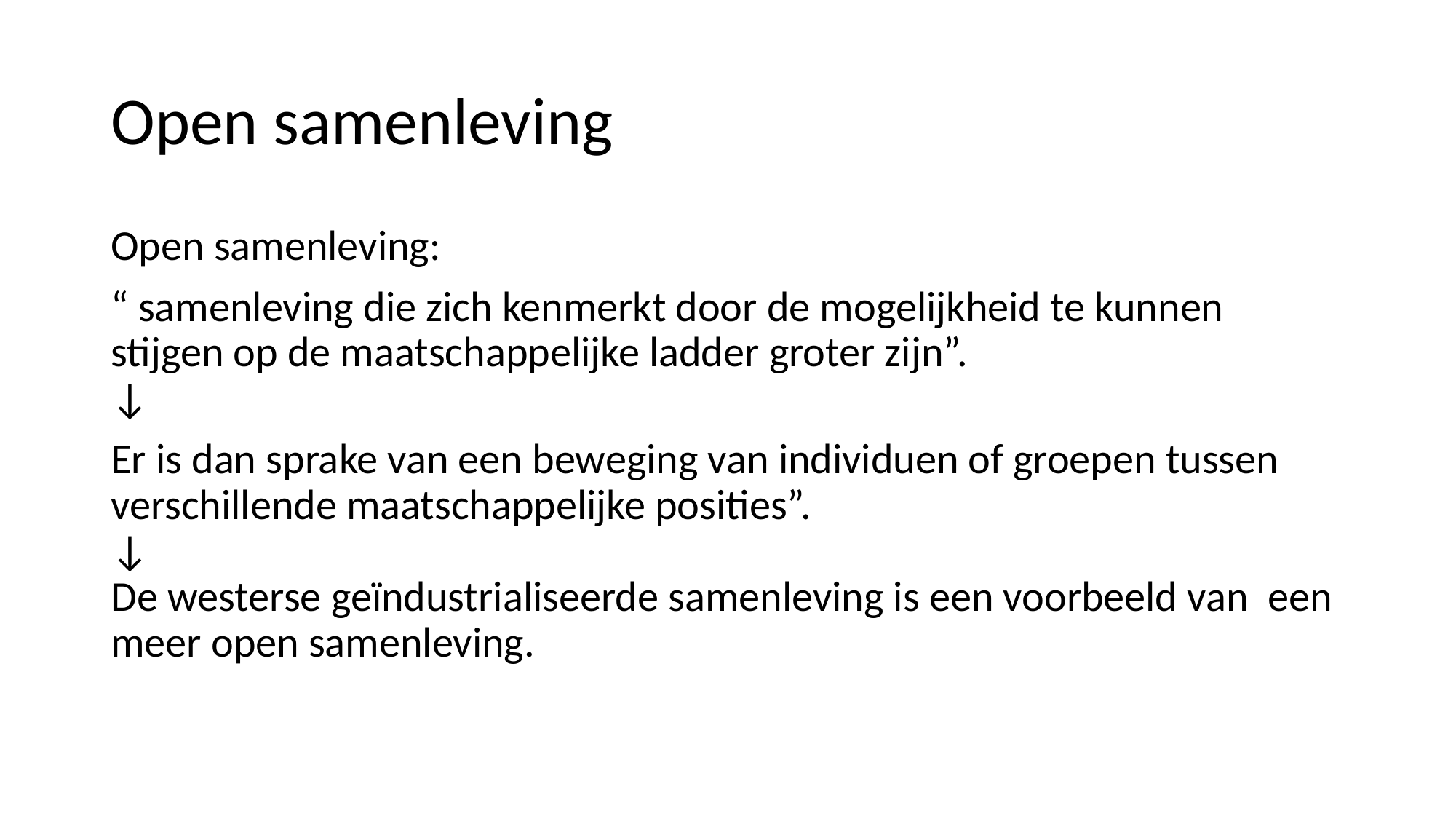

# Open samenleving
Open samenleving:
“ samenleving die zich kenmerkt door de mogelijkheid te kunnen stijgen op de maatschappelijke ladder groter zijn”.
↓
Er is dan sprake van een beweging van individuen of groepen tussen verschillende maatschappelijke posities”.
↓
De westerse geïndustrialiseerde samenleving is een voorbeeld van  een meer open samenleving.